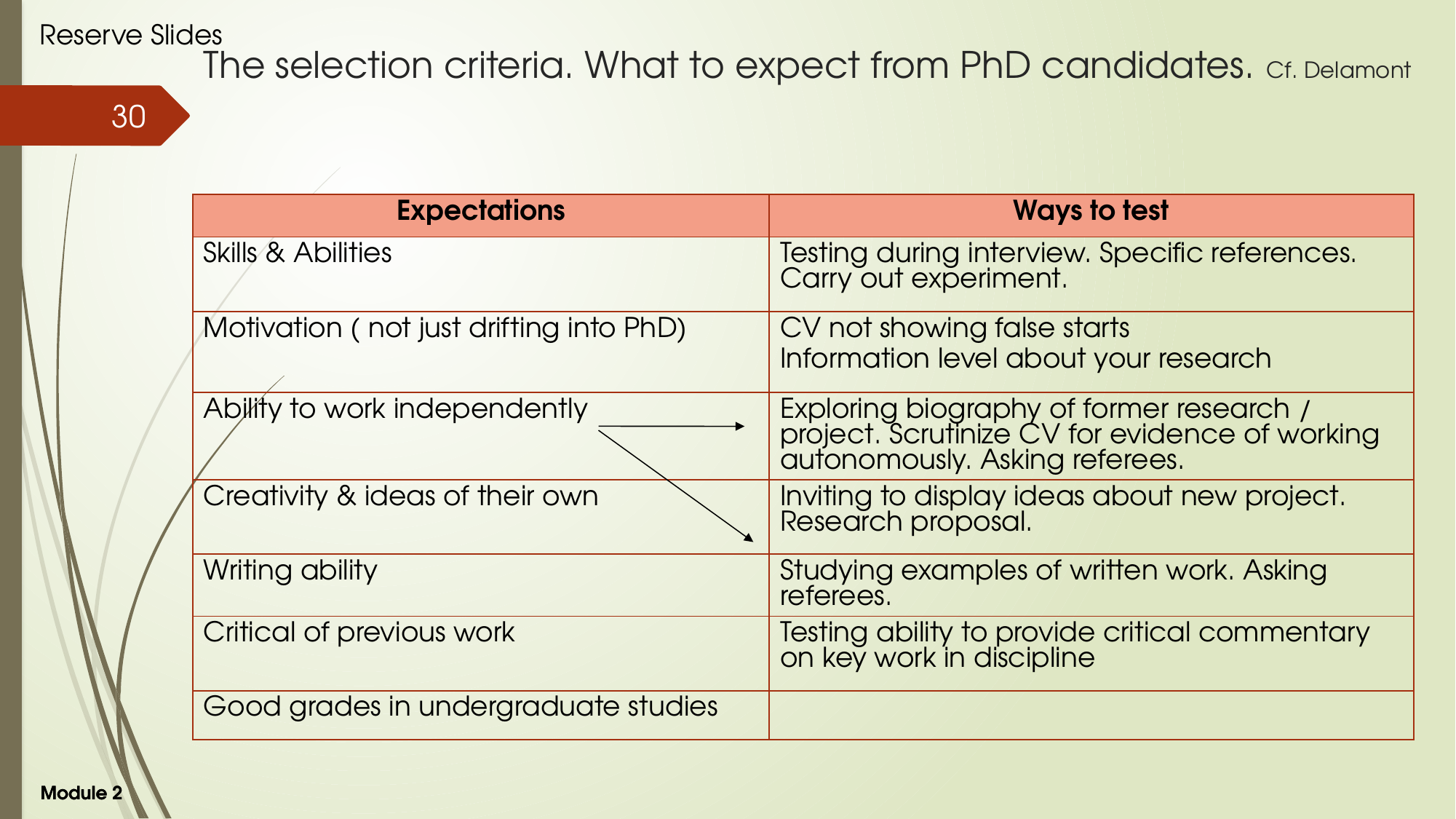

Reserve Slides
# The selection criteria. What to expect from PhD candidates. Cf. Delamont
30
| Expectations | Ways to test |
| --- | --- |
| Skills & Abilities | Testing during interview. Specific references. Carry out experiment. |
| Motivation ( not just drifting into PhD) | CV not showing false starts Information level about your research |
| Ability to work independently | Exploring biography of former research / project. Scrutinize CV for evidence of working autonomously. Asking referees. |
| Creativity & ideas of their own | Inviting to display ideas about new project. Research proposal. |
| Writing ability | Studying examples of written work. Asking referees. |
| Critical of previous work | Testing ability to provide critical commentary on key work in discipline |
| Good grades in undergraduate studies |  |